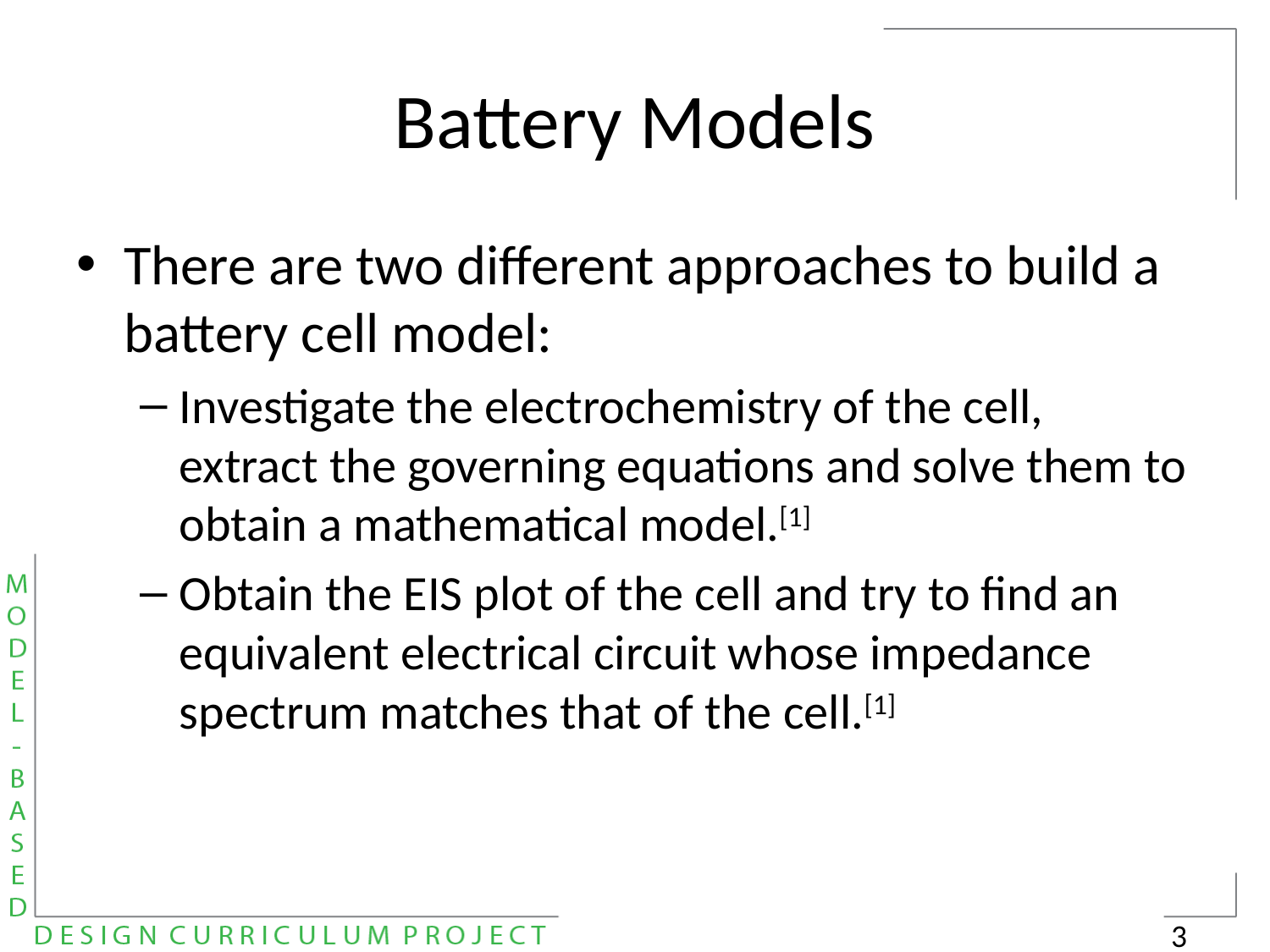

# Battery Models
There are two different approaches to build a battery cell model:
Investigate the electrochemistry of the cell, extract the governing equations and solve them to obtain a mathematical model.[1]
Obtain the EIS plot of the cell and try to find an equivalent electrical circuit whose impedance spectrum matches that of the cell.[1]